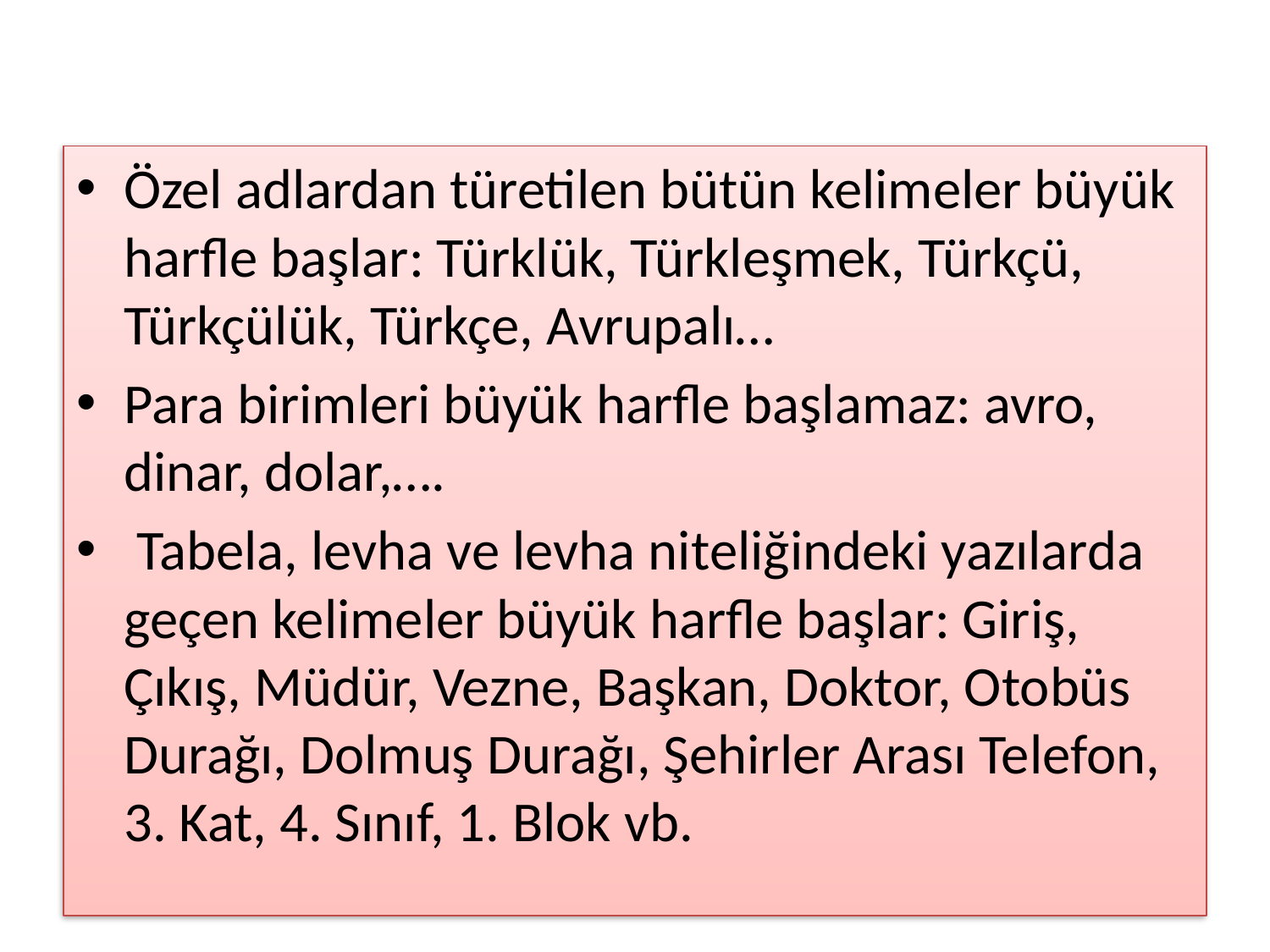

#
Özel adlardan türetilen bütün kelimeler büyük harfle başlar: Türklük, Türkleşmek, Türkçü, Türkçülük, Türkçe, Avrupalı…
Para birimleri büyük harfle başlamaz: avro, dinar, dolar,….
 Tabela, levha ve levha niteliğindeki yazılarda geçen kelimeler büyük harfle başlar: Giriş, Çıkış, Müdür, Vezne, Başkan, Doktor, Otobüs Durağı, Dolmuş Du­rağı, Şehirler Arası Telefon, 3. Kat, 4. Sınıf, 1. Blok vb.